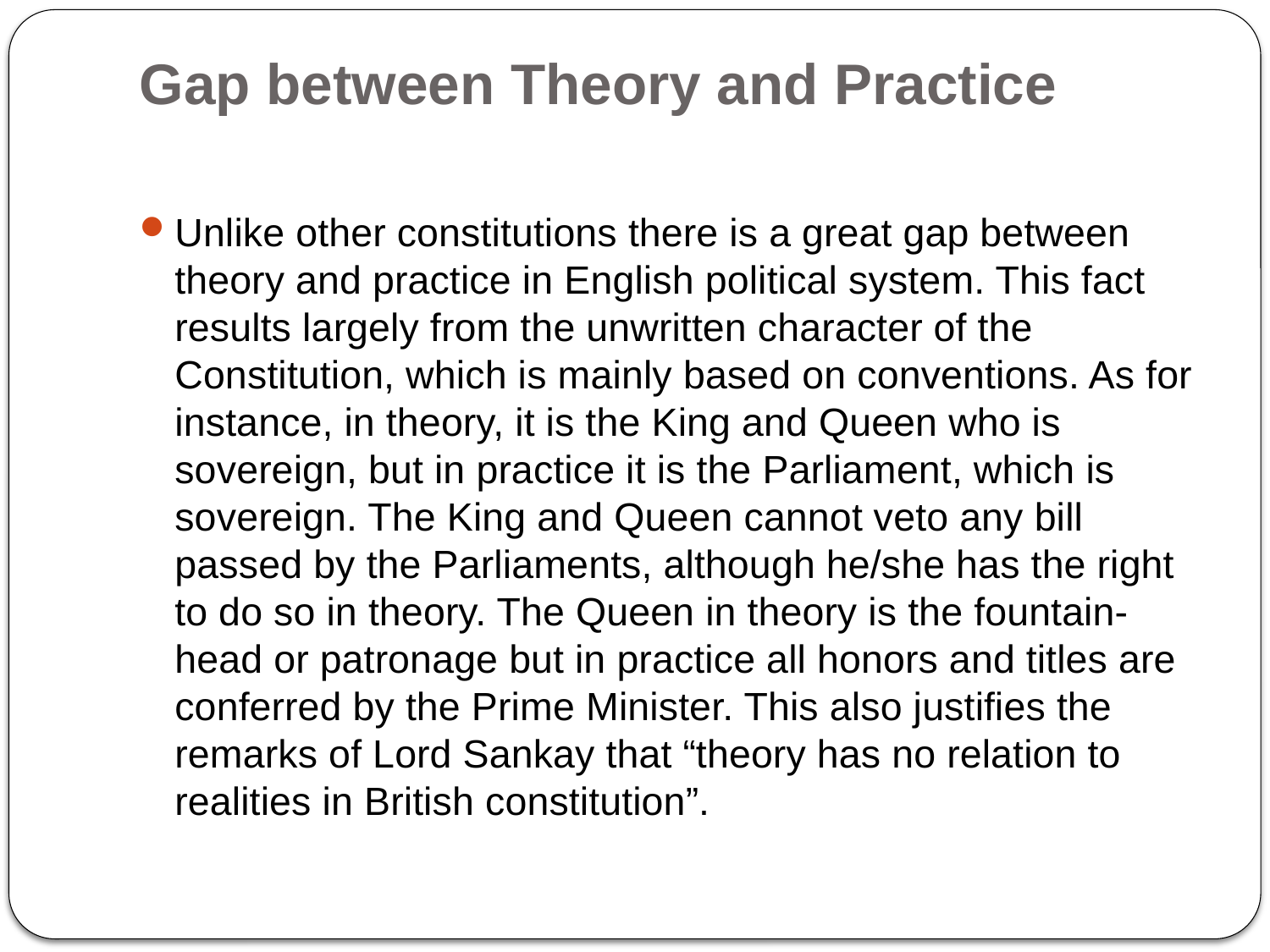

# Gap between Theory and Practice
Unlike other constitutions there is a great gap between theory and practice in English political system. This fact results largely from the unwritten character of the Constitution, which is mainly based on conventions. As for instance, in theory, it is the King and Queen who is sovereign, but in practice it is the Parliament, which is sovereign. The King and Queen cannot veto any bill passed by the Parliaments, although he/she has the right to do so in theory. The Queen in theory is the fountain-head or patronage but in practice all honors and titles are conferred by the Prime Minister. This also justifies the remarks of Lord Sankay that “theory has no relation to realities in British constitution”.